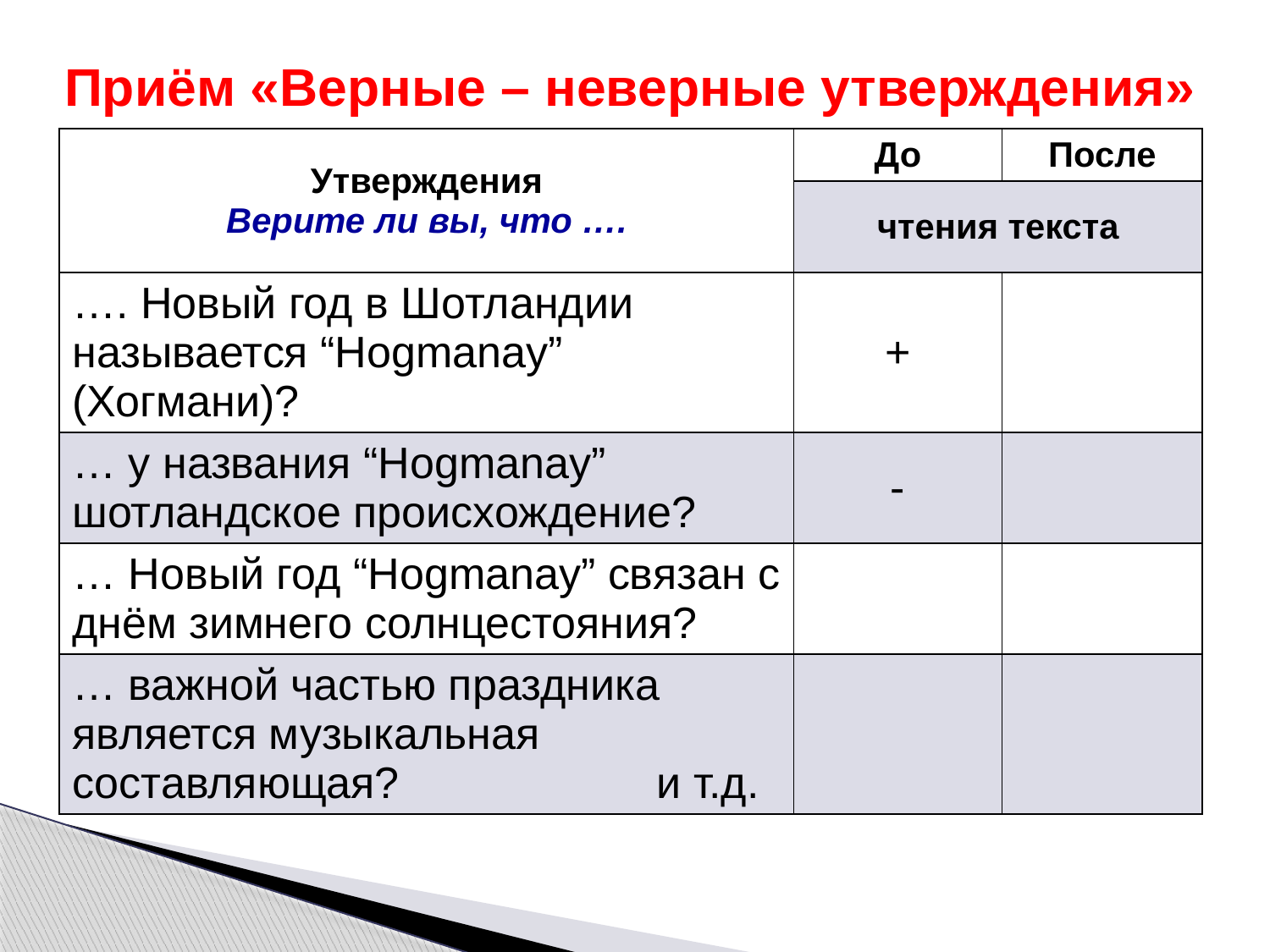

# Приём «Верные – неверные утверждения»
| Утверждения Верите ли вы, что …. | До | После |
| --- | --- | --- |
|  | чтения текста |  |
| …. Новый год в Шотландии называется “Hogmanay” (Хогмани)? | + |  |
| … у названия “Hogmanay” шотландское происхождение? | - |  |
| … Новый год “Hogmanay” связан с днём зимнего солнцестояния? |  |  |
| … важной частью праздника является музыкальная составляющая? и т.д. |  |  |